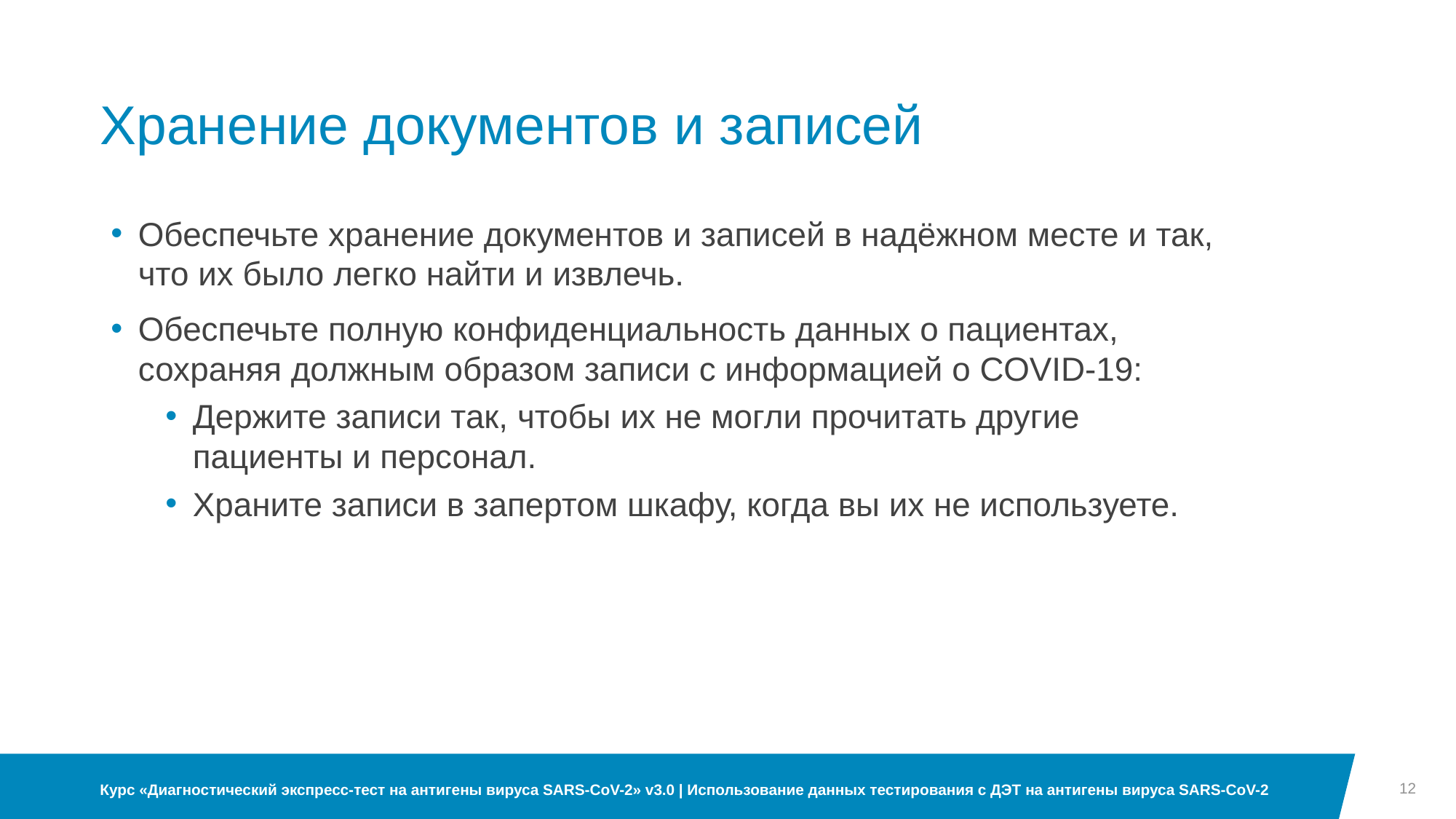

# Хранение документов и записей
Обеспечьте хранение документов и записей в надёжном месте и так, что их было легко найти и извлечь.
Обеспечьте полную конфиденциальность данных о пациентах, сохраняя должным образом записи с информацией о COVID-19:
Держите записи так, чтобы их не могли прочитать другие пациенты и персонал.
Храните записи в запертом шкафу, когда вы их не используете.

12
Курс «Диагностический экспресс-тест на антигены вируса SARS-CoV-2» v3.0 | Использование данных тестирования с ДЭТ на антигены вируса SARS-CoV-2